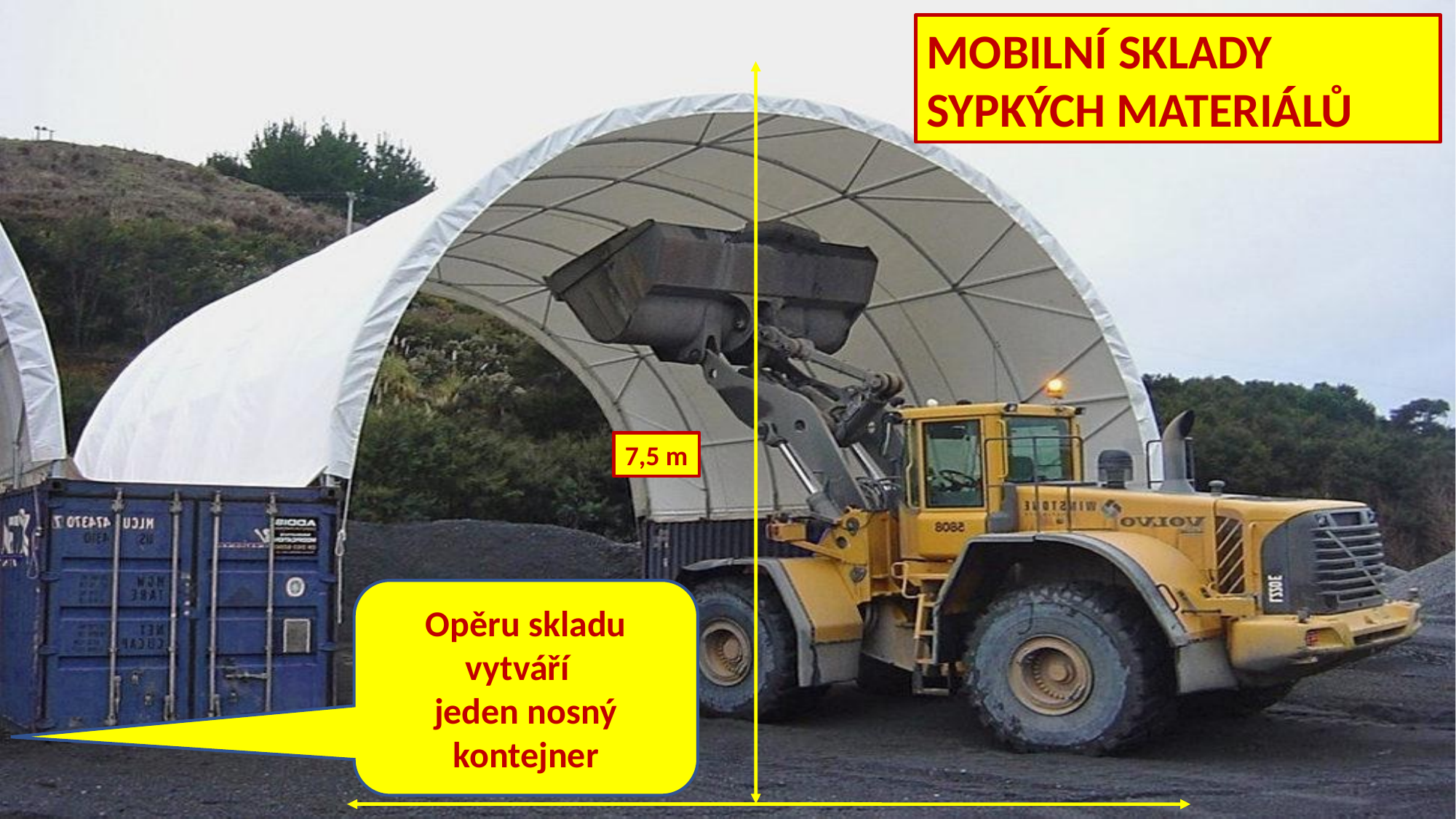

MOBILNÍ SKLADY
SYPKÝCH MATERIÁLŮ

7,5 m
Opěru skladu vytváří
jeden nosný kontejner